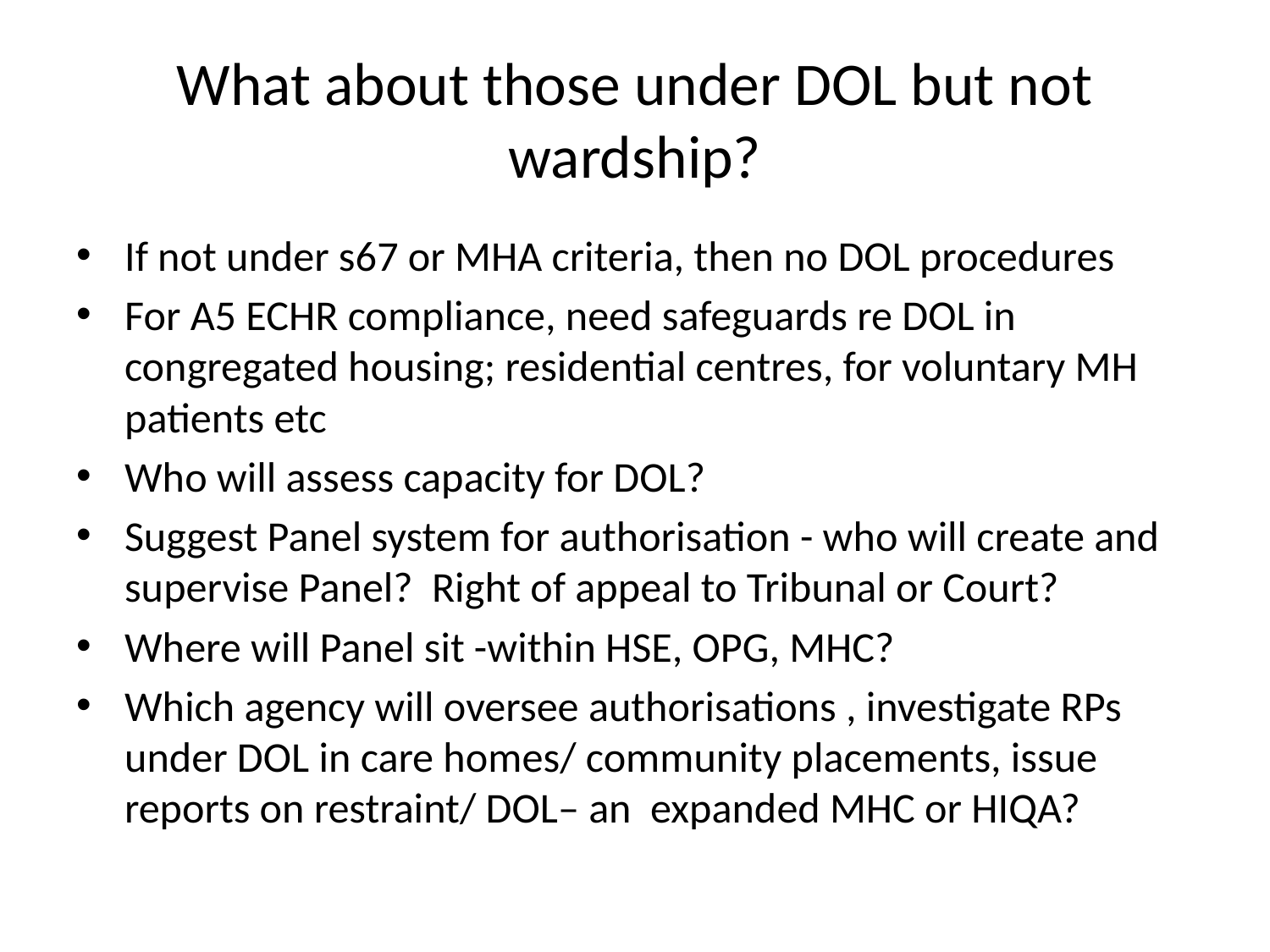

# What about those under DOL but not wardship?
If not under s67 or MHA criteria, then no DOL procedures
For A5 ECHR compliance, need safeguards re DOL in congregated housing; residential centres, for voluntary MH patients etc
Who will assess capacity for DOL?
Suggest Panel system for authorisation - who will create and supervise Panel?  Right of appeal to Tribunal or Court?
Where will Panel sit -within HSE, OPG, MHC?
Which agency will oversee authorisations , investigate RPs under DOL in care homes/ community placements, issue reports on restraint/ DOL– an  expanded MHC or HIQA?